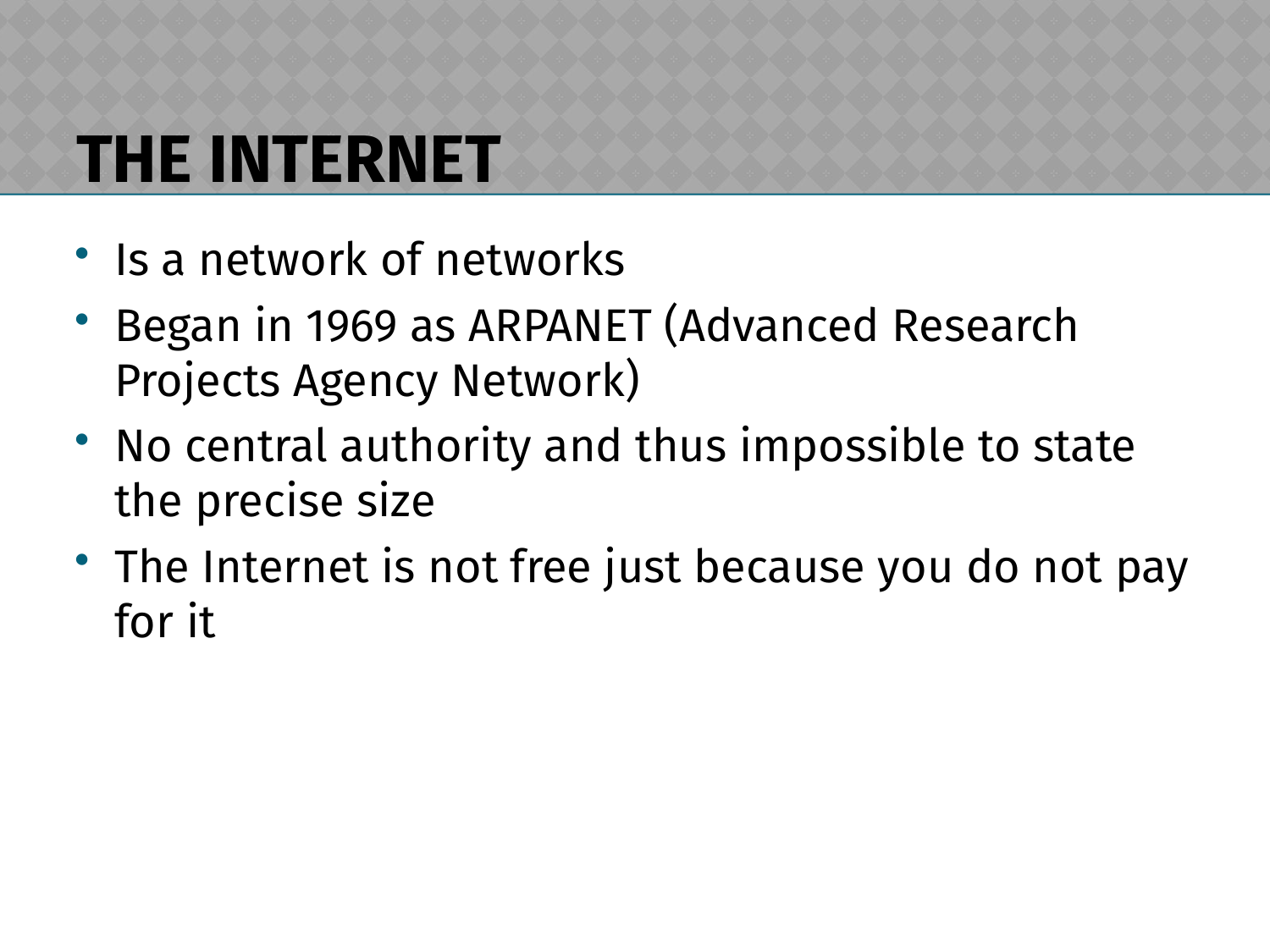

# The Internet
Is a network of networks
Began in 1969 as ARPANET (Advanced Research Projects Agency Network)
No central authority and thus impossible to state the precise size
The Internet is not free just because you do not pay for it